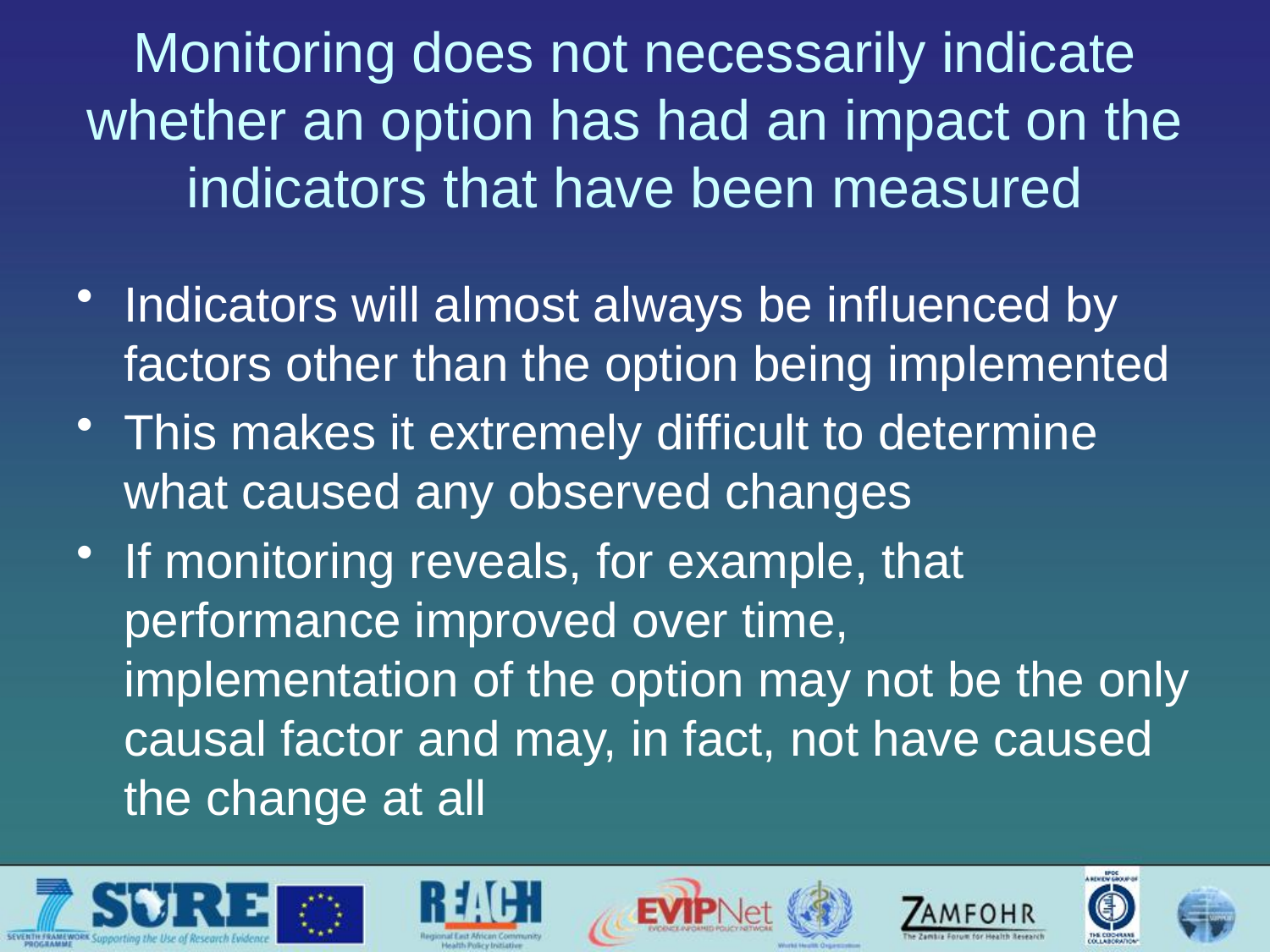

# Monitoring does not necessarily indicate whether an option has had an impact on the indicators that have been measured
Indicators will almost always be influenced by factors other than the option being implemented
This makes it extremely difficult to determine what caused any observed changes
If monitoring reveals, for example, that performance improved over time, implementation of the option may not be the only causal factor and may, in fact, not have caused the change at all